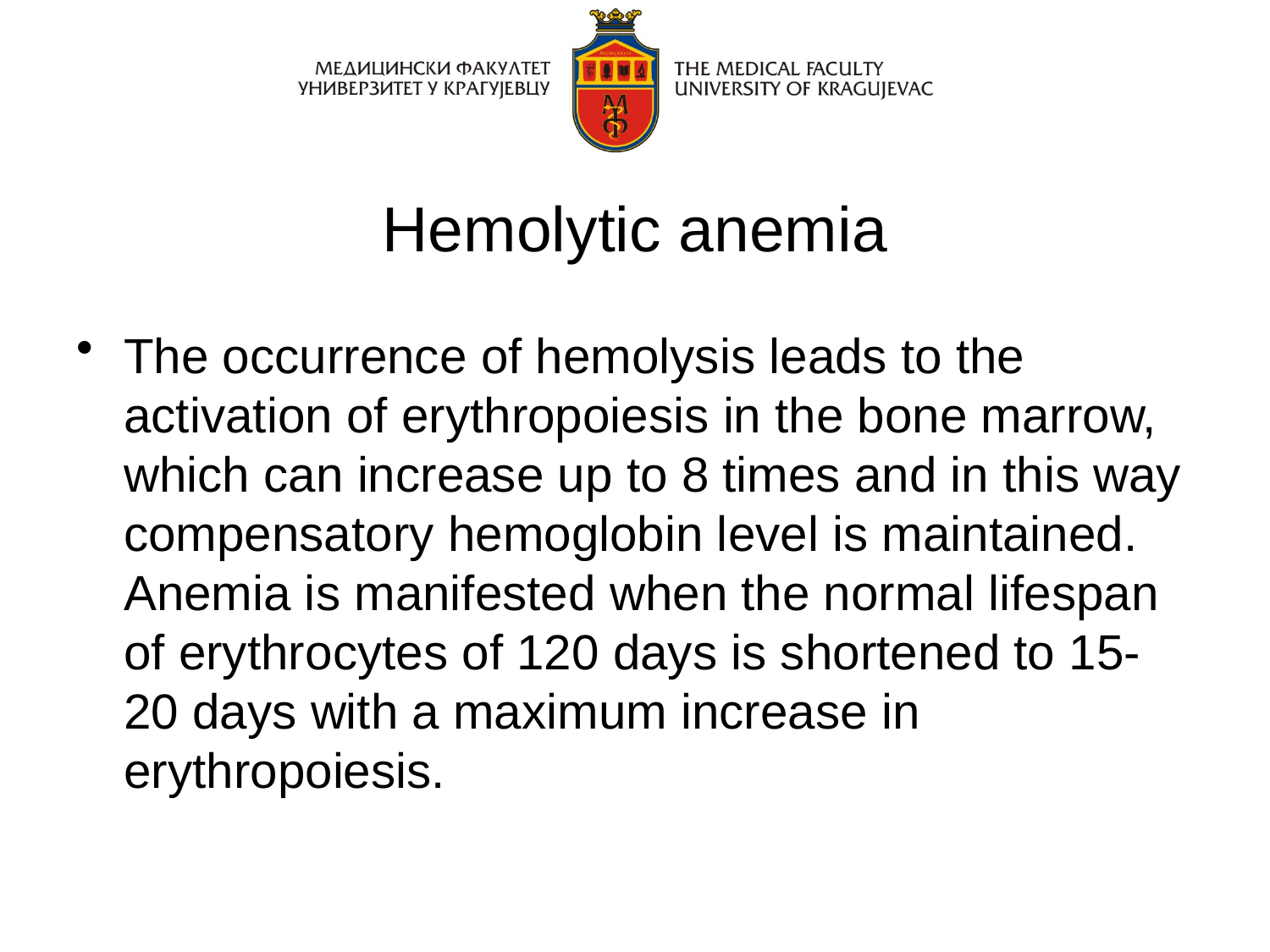

# Hemolytic anemia
The occurrence of hemolysis leads to the activation of erythropoiesis in the bone marrow, which can increase up to 8 times and in this way compensatory hemoglobin level is maintained. Anemia is manifested when the normal lifespan of erythrocytes of 120 days is shortened to 15-20 days with a maximum increase in erythropoiesis.